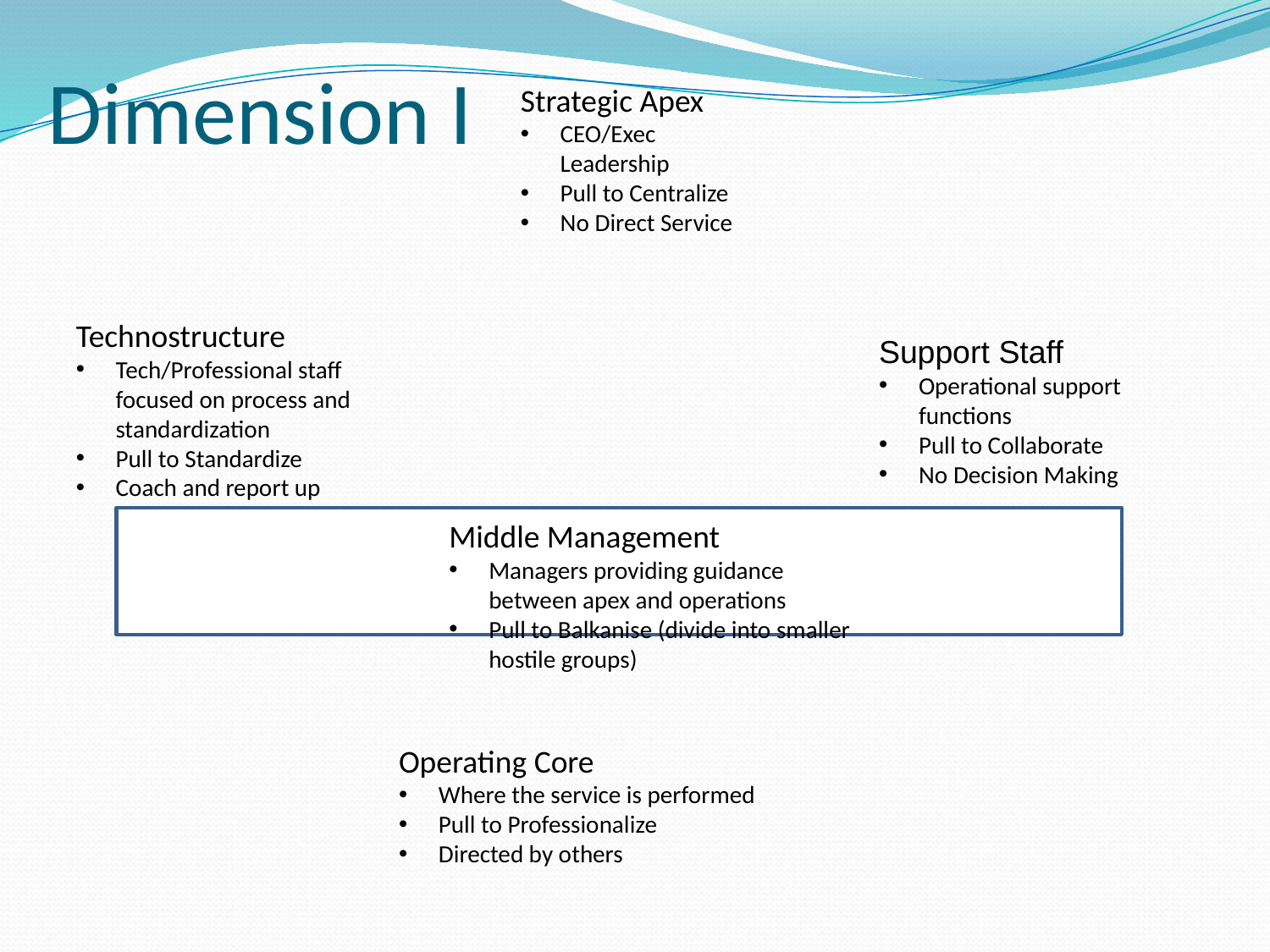

# Dimension I
Strategic Apex
CEO/Exec Leadership
Pull to Centralize
No Direct Service

Technostructure
Tech/Professional staff focused on process and standardization
Pull to Standardize
Coach and report up
Support Staff
Operational support functions
Pull to Collaborate
No Decision Making

Middle Management
Managers providing guidance between apex and operations
Pull to Balkanise (divide into smaller hostile groups)

Operating Core
Where the service is performed
Pull to Professionalize
Directed by others